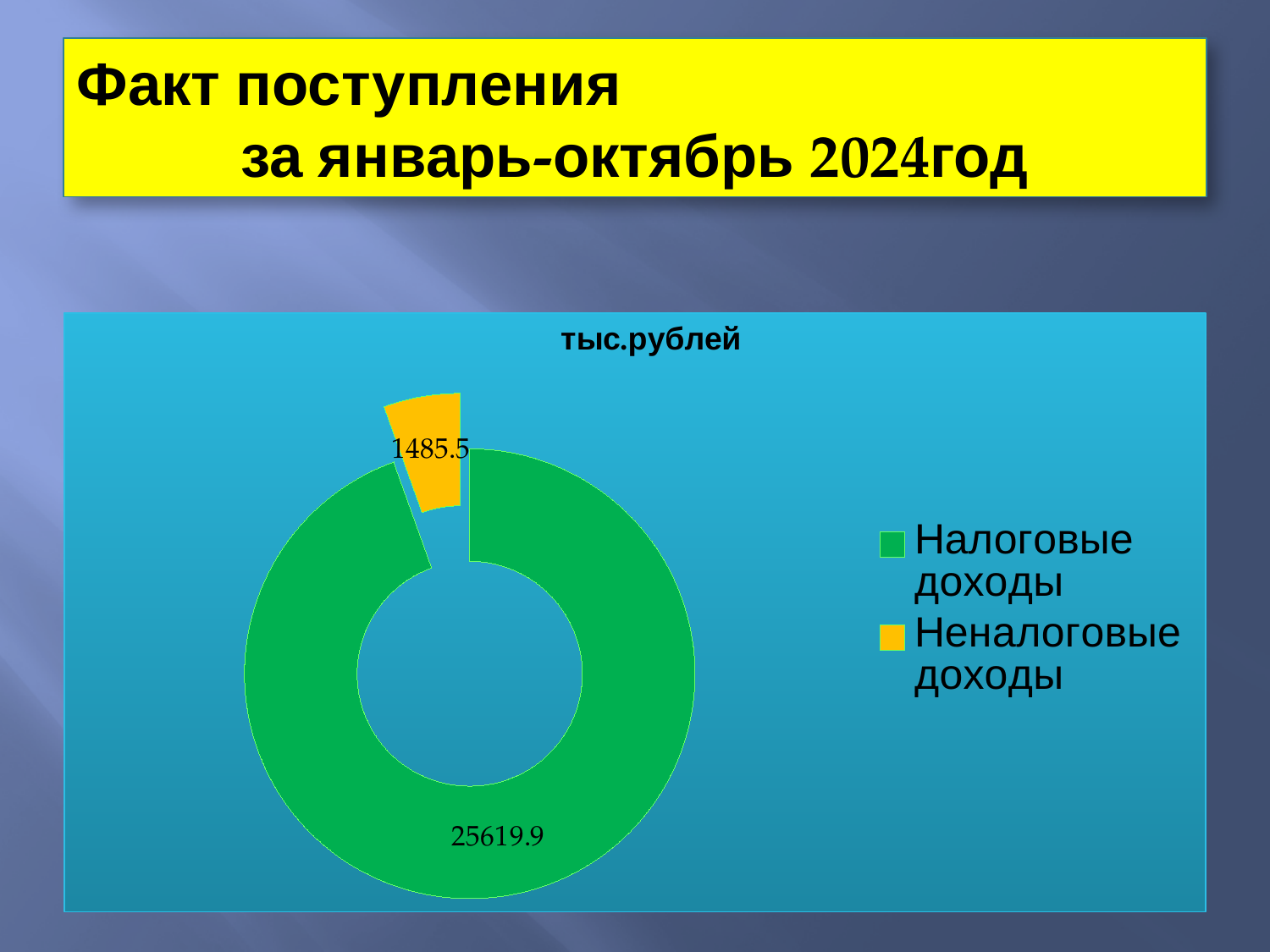

# Факт поступления                                       за январь-октябрь 2024год

### Chart: тыс.рублей

| Category | тыс.рублей |
|---|---|
| Налоговые доходы | 25619.9 |
| Неналоговые доходы | 1485.5 |